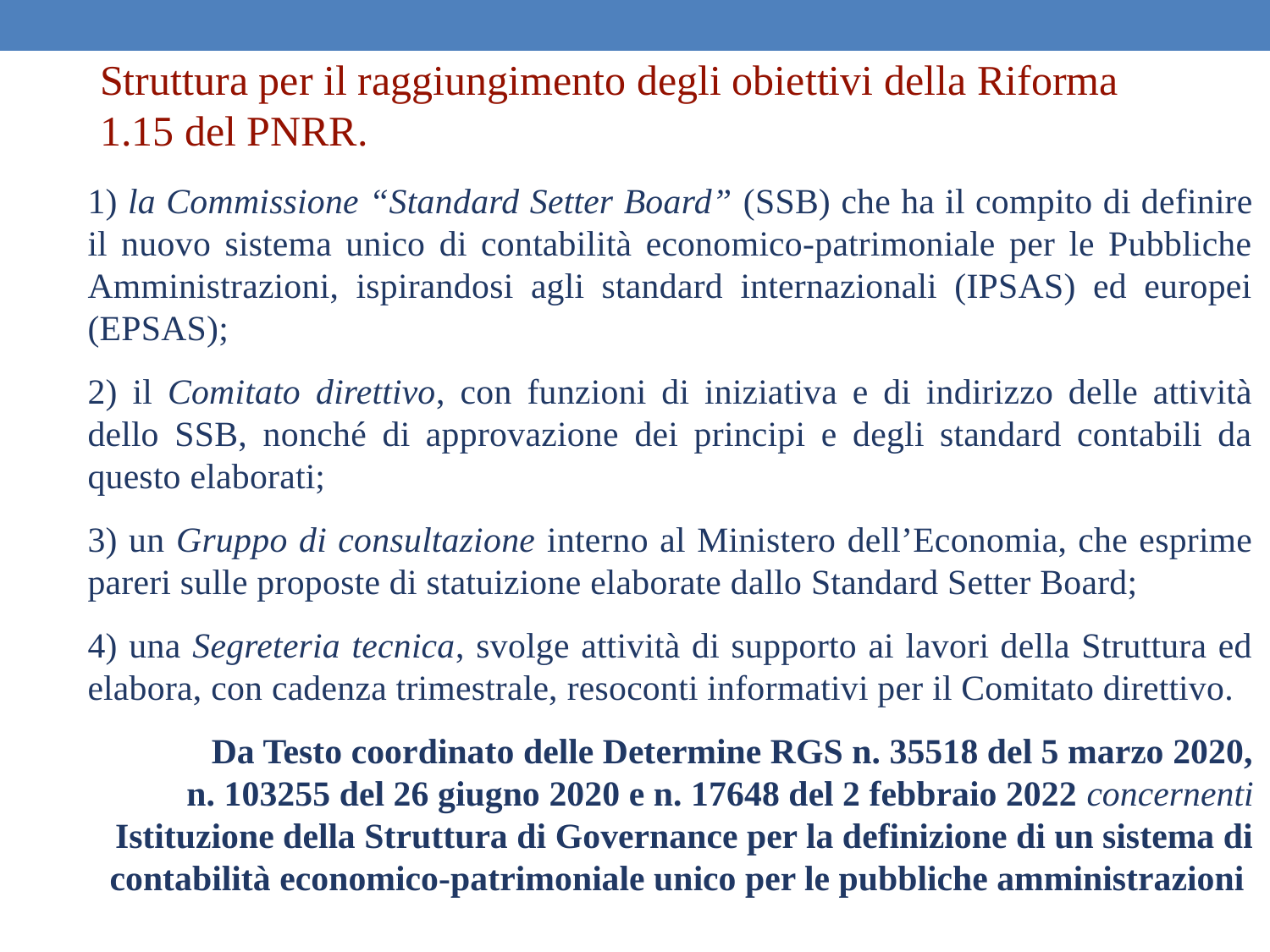

Struttura per il raggiungimento degli obiettivi della Riforma 1.15 del PNRR.
1) la Commissione “Standard Setter Board” (SSB) che ha il compito di definire il nuovo sistema unico di contabilità economico-patrimoniale per le Pubbliche Amministrazioni, ispirandosi agli standard internazionali (IPSAS) ed europei (EPSAS);
2) il Comitato direttivo, con funzioni di iniziativa e di indirizzo delle attività dello SSB, nonché di approvazione dei principi e degli standard contabili da questo elaborati;
3) un Gruppo di consultazione interno al Ministero dell’Economia, che esprime pareri sulle proposte di statuizione elaborate dallo Standard Setter Board;
4) una Segreteria tecnica, svolge attività di supporto ai lavori della Struttura ed elabora, con cadenza trimestrale, resoconti informativi per il Comitato direttivo.
Da Testo coordinato delle Determine RGS n. 35518 del 5 marzo 2020,
n. 103255 del 26 giugno 2020 e n. 17648 del 2 febbraio 2022 concernenti
Istituzione della Struttura di Governance per la definizione di un sistema di contabilità economico-patrimoniale unico per le pubbliche amministrazioni